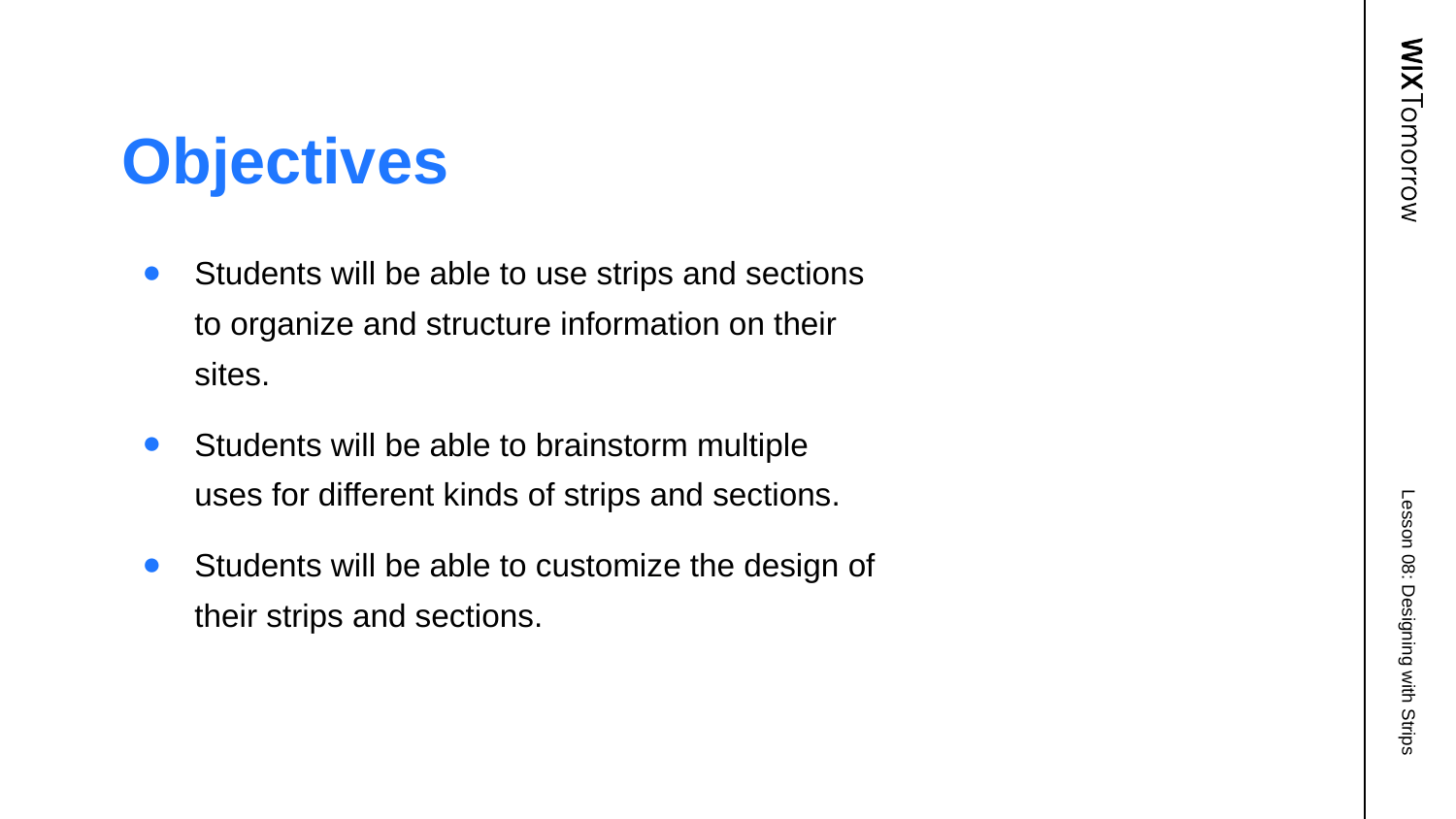

# Objectives
Students will be able to use strips and sections to organize and structure information on their sites.
Students will be able to brainstorm multiple uses for different kinds of strips and sections.
Students will be able to customize the design of their strips and sections.